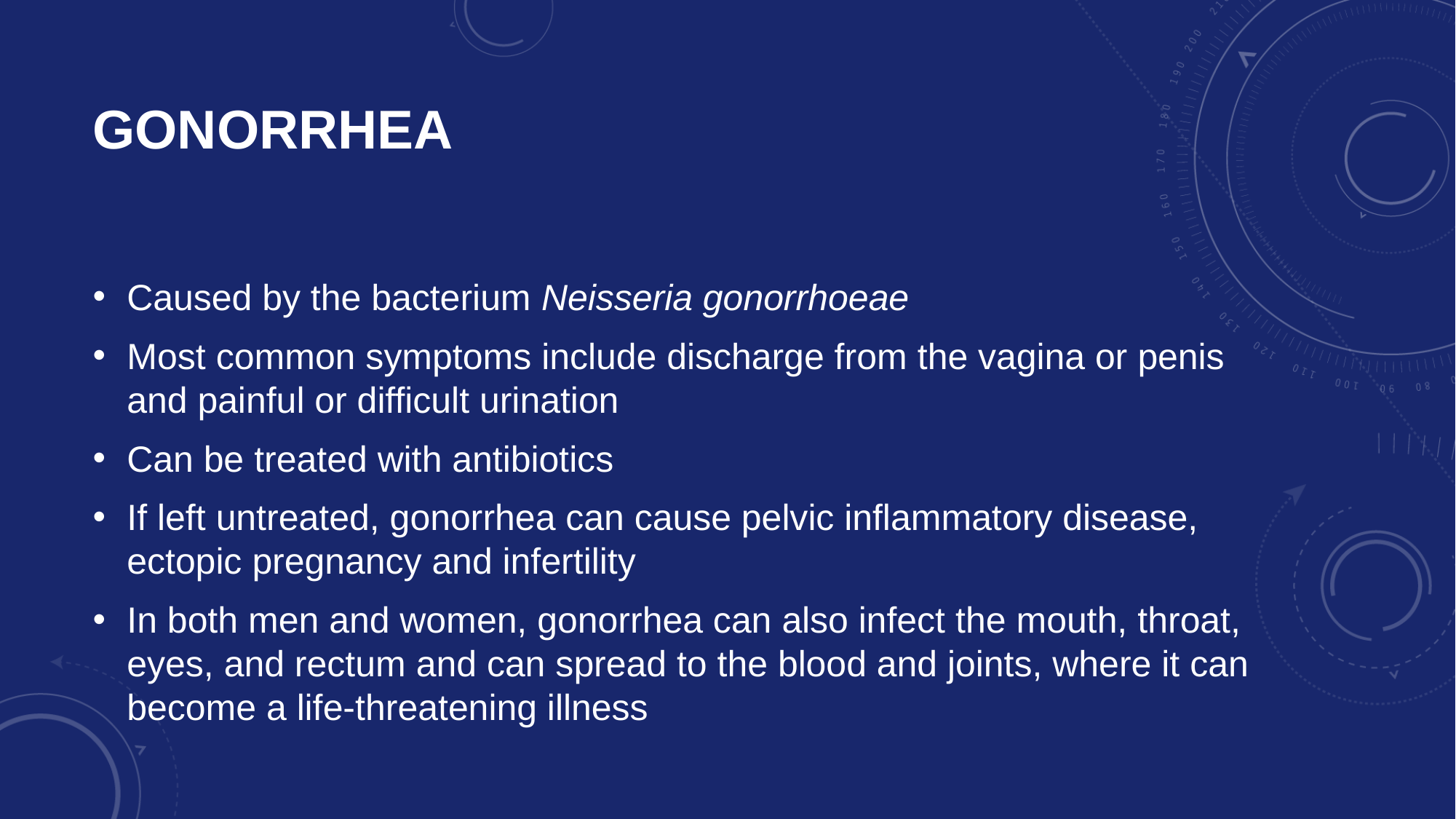

# Gonorrhea
Caused by the bacterium Neisseria gonorrhoeae
Most common symptoms include discharge from the vagina or penis and painful or difficult urination
Can be treated with antibiotics
If left untreated, gonorrhea can cause pelvic inflammatory disease, ectopic pregnancy and infertility
In both men and women, gonorrhea can also infect the mouth, throat, eyes, and rectum and can spread to the blood and joints, where it can become a life-threatening illness